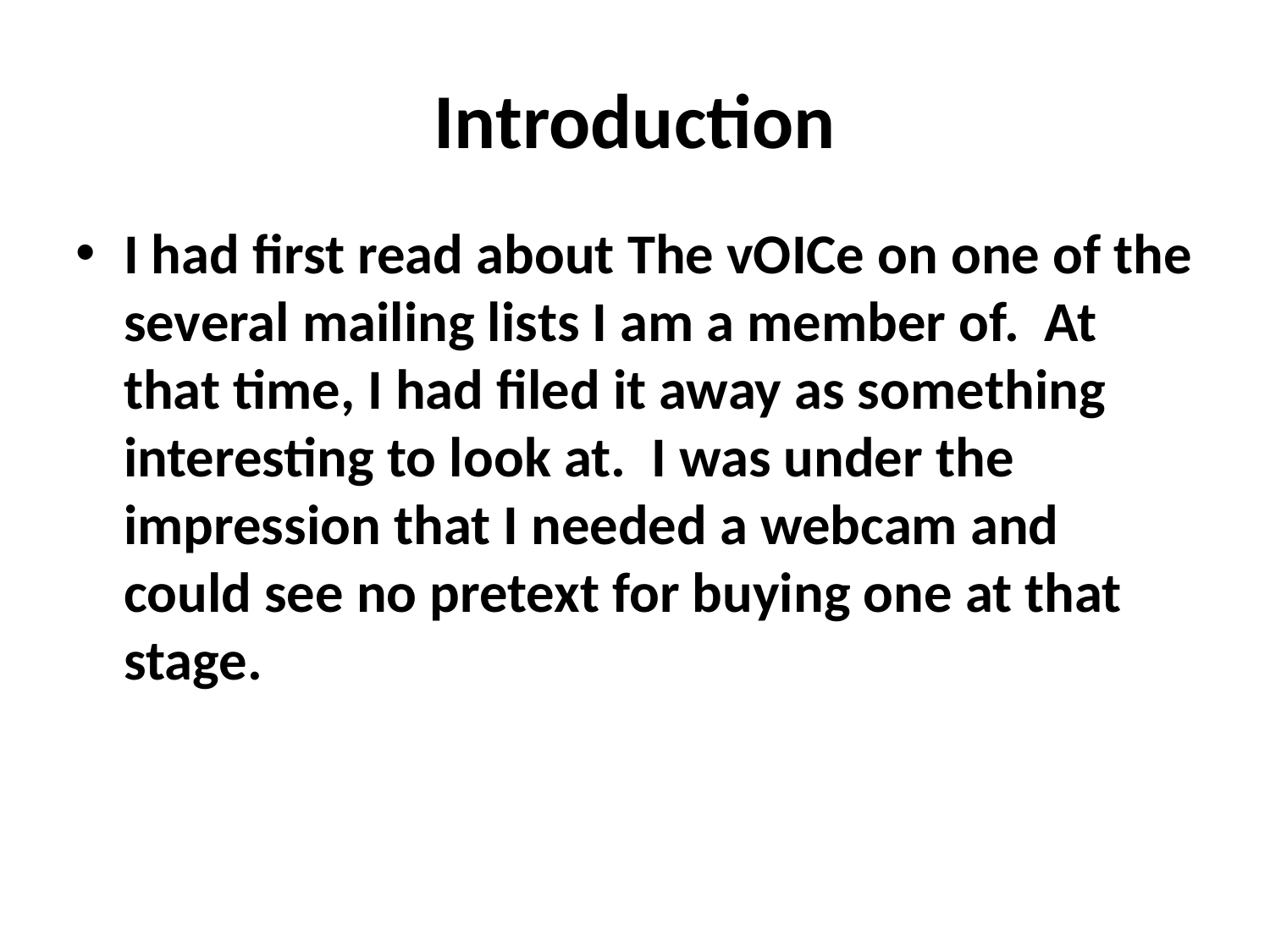

Introduction
I had first read about The vOICe on one of the several mailing lists I am a member of.  At that time, I had filed it away as something interesting to look at.  I was under the impression that I needed a webcam and could see no pretext for buying one at that stage.